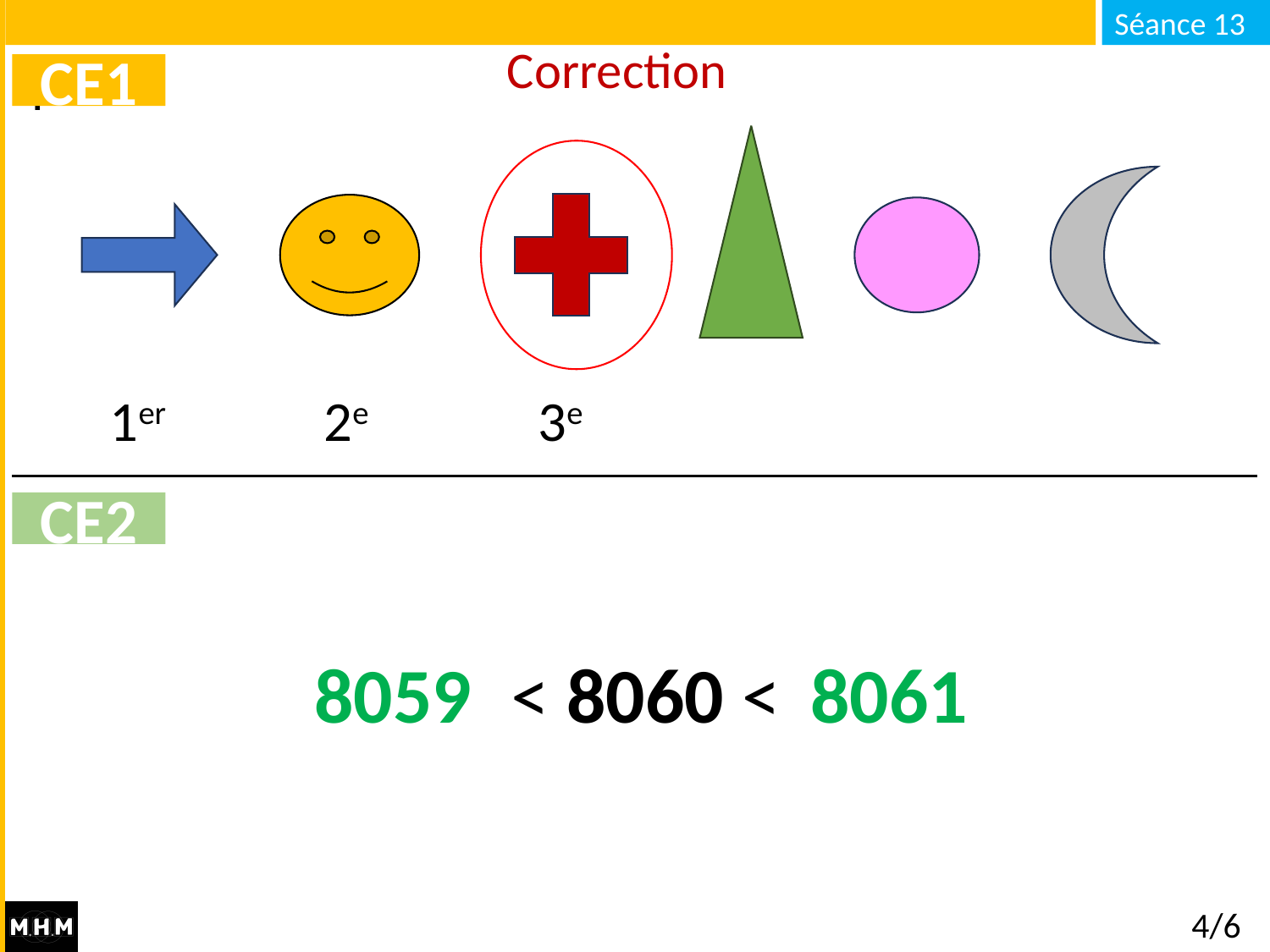

# Correction
CE1

2e
3e
1er
CE2
8061
8059
… < 8060 < …
4/6